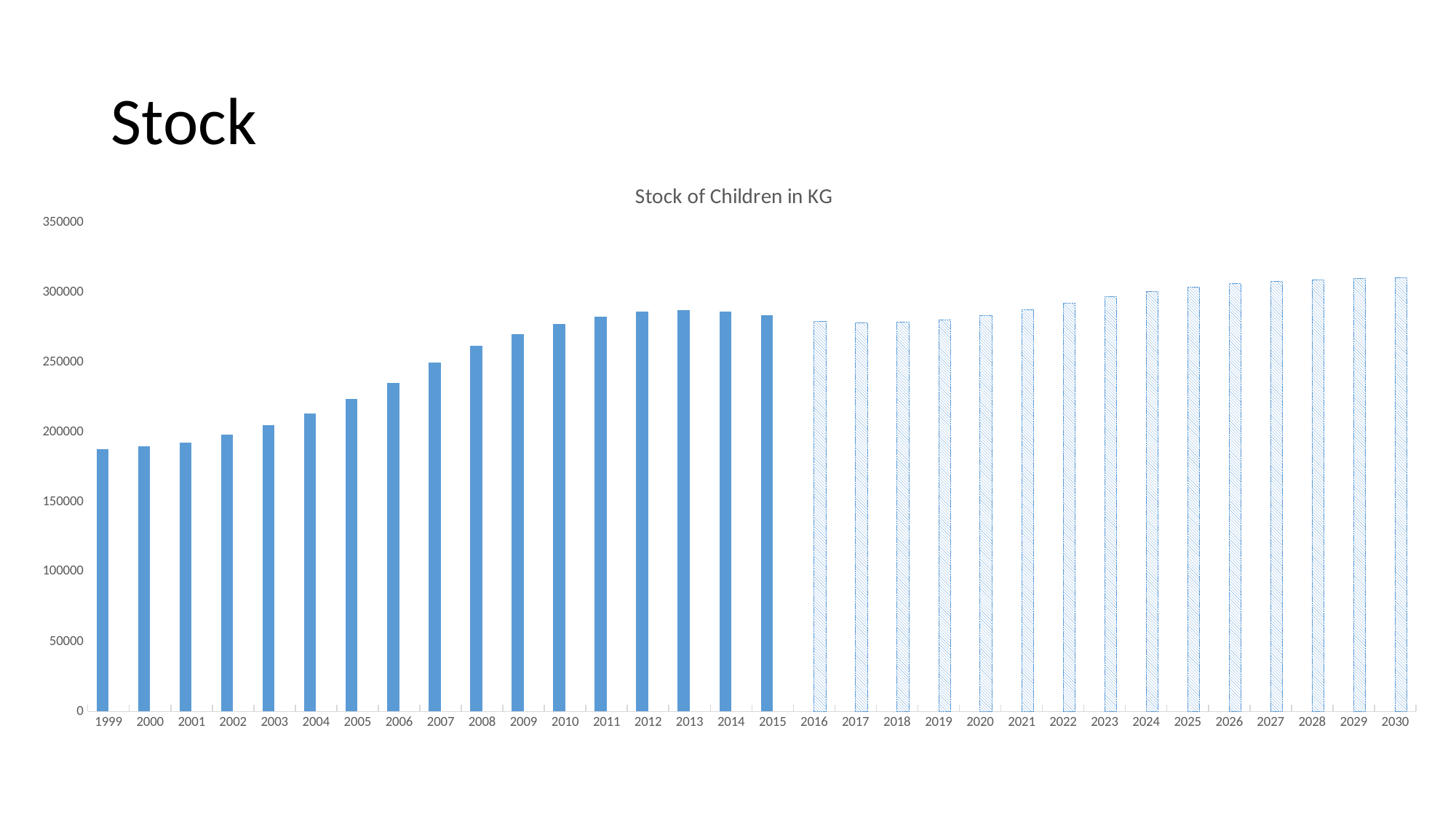

# Stock

### Chart: Stock of Children in KG

| Category |  |  |
|---|---|---|
| 1999 | 187612.0 | None |
| 2000 | 189837.0 | None |
| 2001 | 192649.0 | None |
| 2002 | 198262.0 | None |
| 2003 | 205172.0 | None |
| 2004 | 213097.0 | None |
| 2005 | 223501.0 | None |
| 2006 | 234948.0 | None |
| 2007 | 249815.0 | None |
| 2008 | 261886.0 | None |
| 2009 | 270174.0 | None |
| 2010 | 277139.0 | None |
| 2011 | 282737.0 | None |
| 2012 | 286153.0 | None |
| 2013 | 287177.0 | None |
| 2014 | 286414.0 | None |
| 2015 | 283608.0 | None |
| 2016 | None | 279115.64936616865 |
| 2017 | None | 278176.2936603164 |
| 2018 | None | 278683.78781356144 |
| 2019 | None | 279945.79879753327 |
| 2020 | None | 283333.9595971427 |
| 2021 | None | 287349.41285503394 |
| 2022 | None | 292074.5077526574 |
| 2023 | None | 296757.0524849724 |
| 2024 | None | 300763.7768889133 |
| 2025 | None | 303869.11260694015 |
| 2026 | None | 306137.7818796007 |
| 2027 | None | 307772.34111226443 |
| 2028 | None | 308978.71640431875 |
| 2029 | None | 309863.5711194843 |
| 2030 | None | 310561.07491067564 |